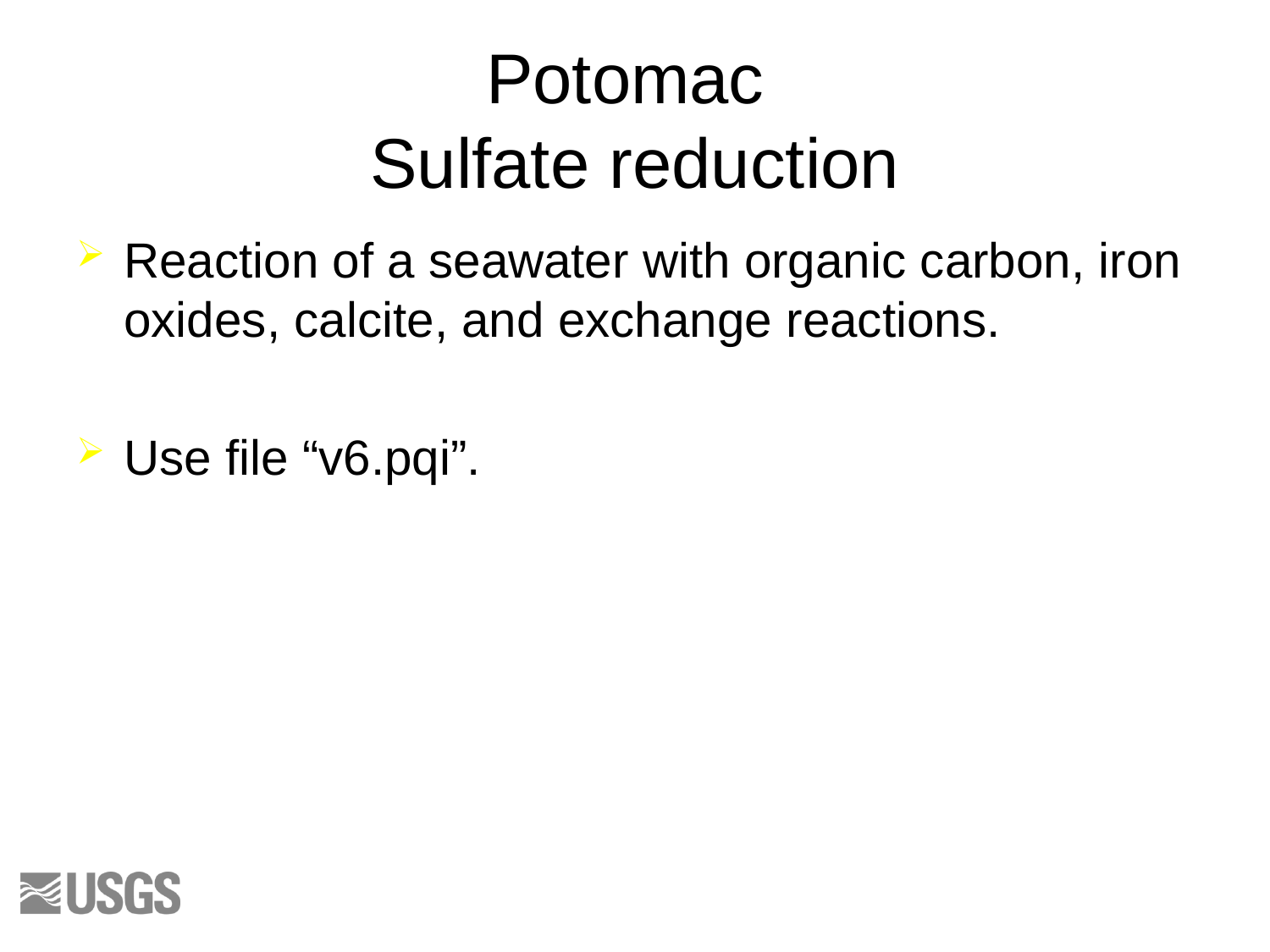

# Potomac Sulfate reduction
Reaction of a seawater with organic carbon, iron oxides, calcite, and exchange reactions.

Use file “v6.pqi”.